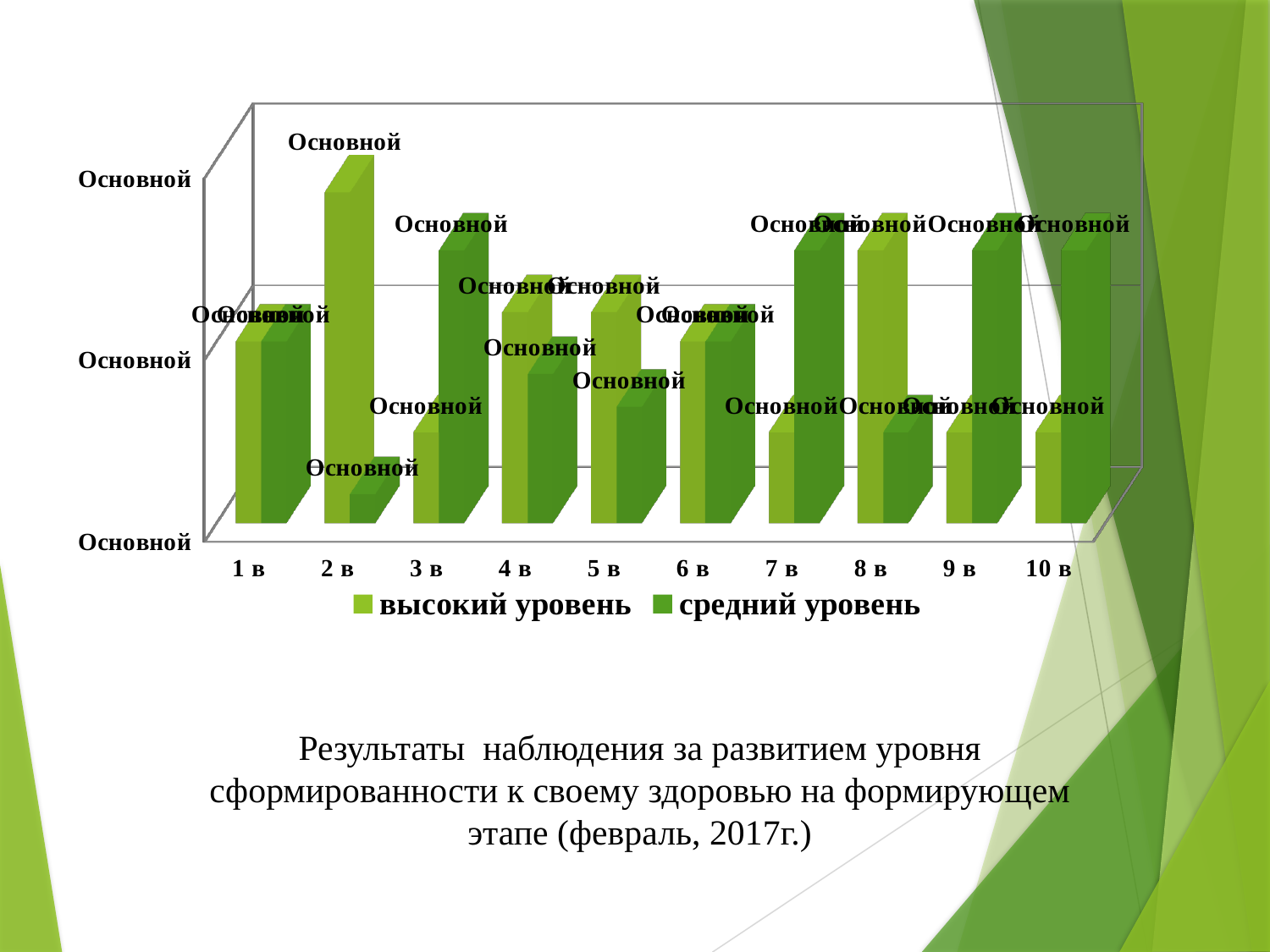

[unsupported chart]

Результаты  наблюдения за развитием уровня сформированности к своему здоровью на формирующем этапе (февраль, 2017г.)